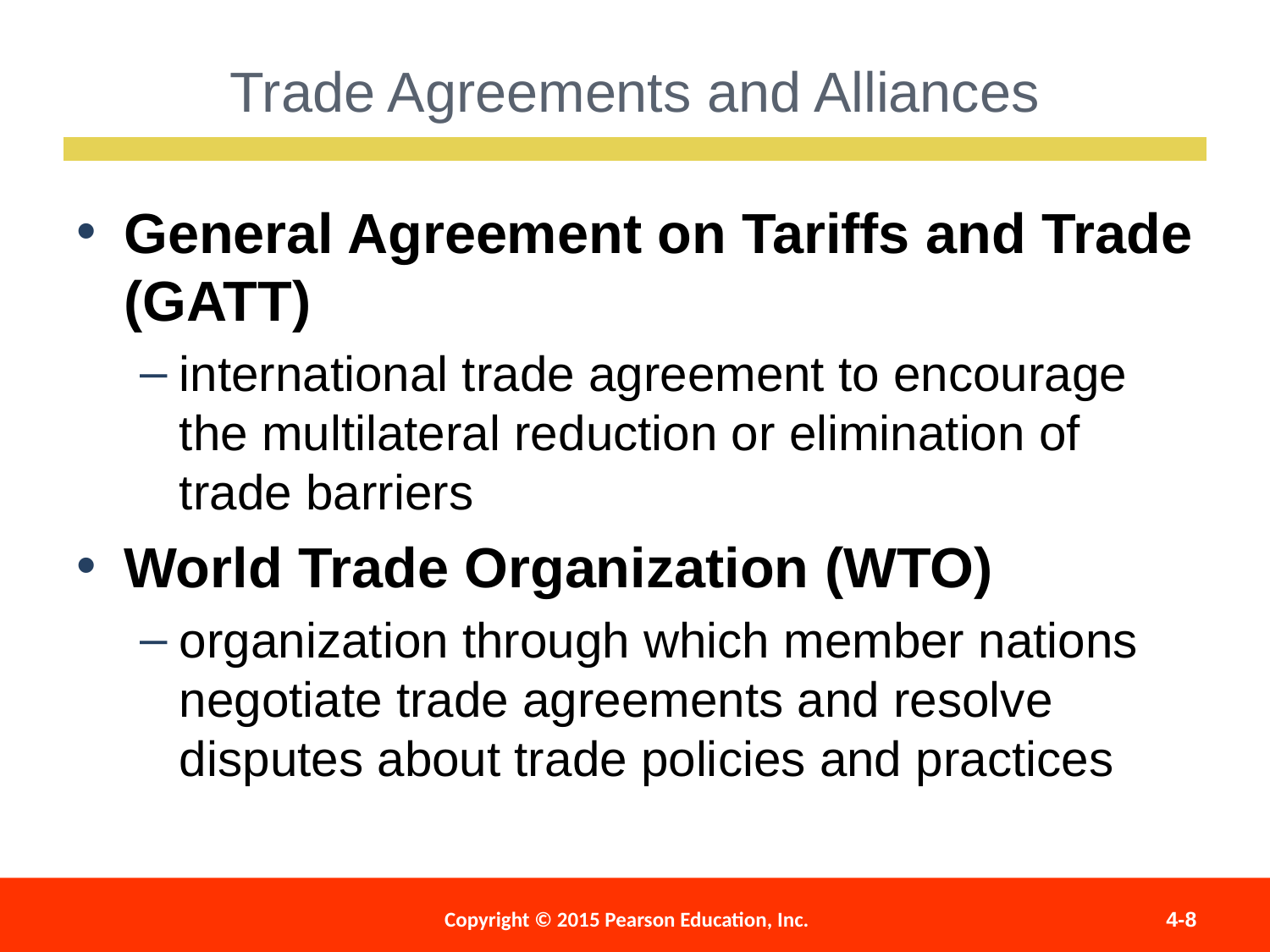

Trade Agreements and Alliances
General Agreement on Tariffs and Trade (GATT)
international trade agreement to encourage the multilateral reduction or elimination of trade barriers
World Trade Organization (WTO)
organization through which member nations negotiate trade agreements and resolve disputes about trade policies and practices